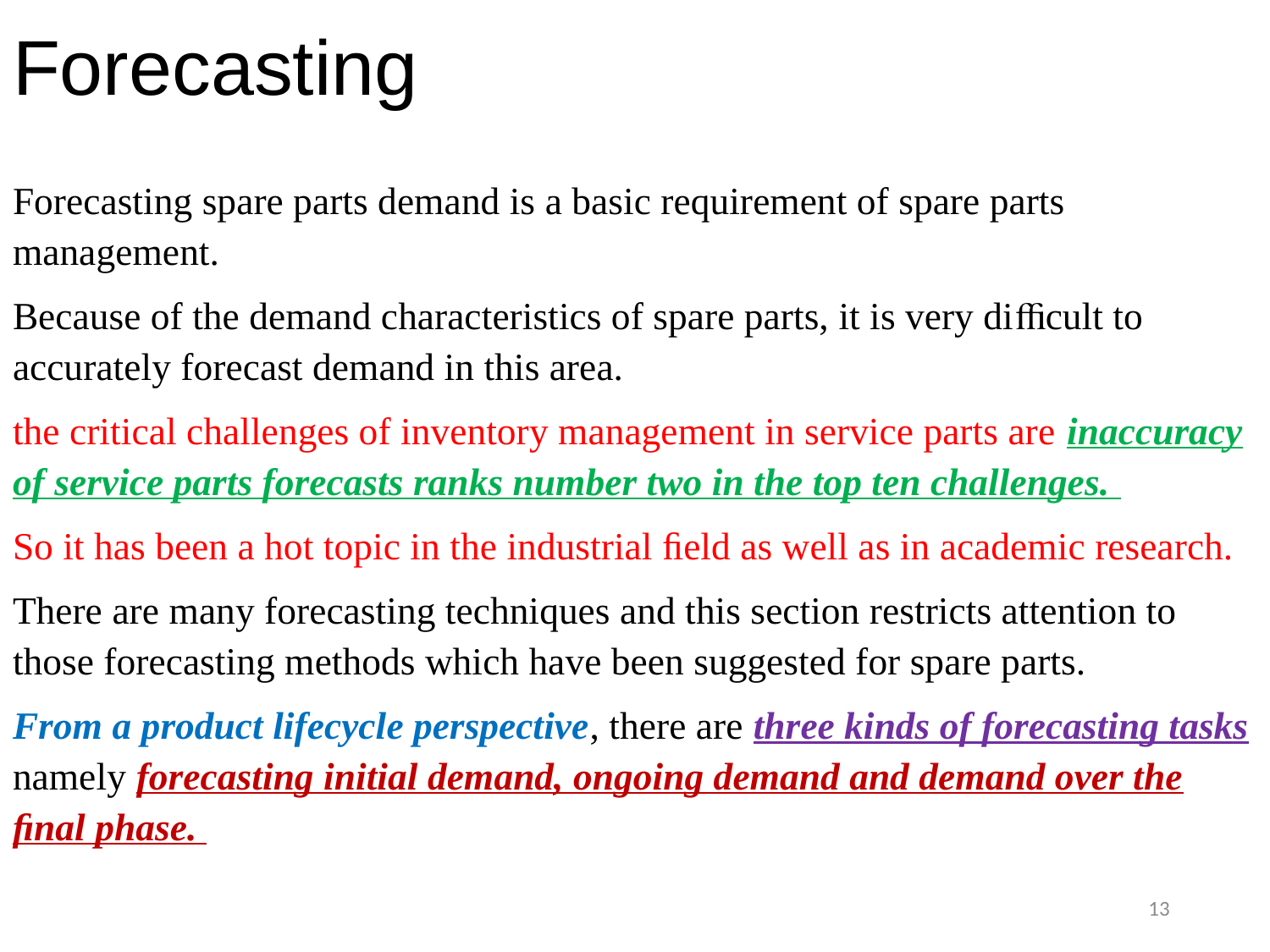

# Forecasting
Forecasting spare parts demand is a basic requirement of spare parts management.
Because of the demand characteristics of spare parts, it is very diﬃcult to accurately forecast demand in this area.
the critical challenges of inventory management in service parts are inaccuracy of service parts forecasts ranks number two in the top ten challenges.
So it has been a hot topic in the industrial ﬁeld as well as in academic research.
There are many forecasting techniques and this section restricts attention to those forecasting methods which have been suggested for spare parts.
From a product lifecycle perspective, there are three kinds of forecasting tasks namely forecasting initial demand, ongoing demand and demand over the ﬁnal phase.
13